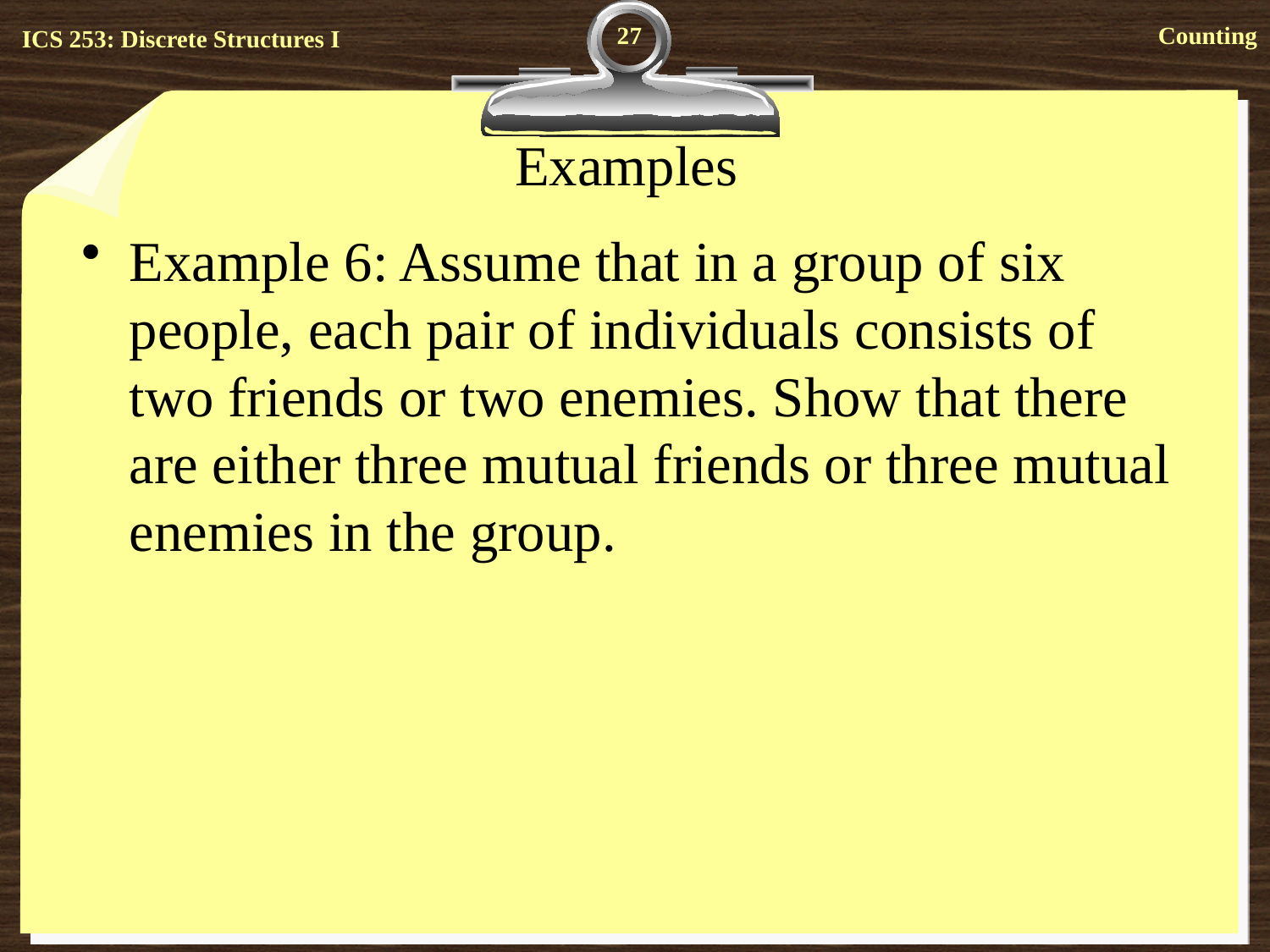

27
# Examples
Example 6: Assume that in a group of six people, each pair of individuals consists of two friends or two enemies. Show that there are either three mutual friends or three mutual enemies in the group.